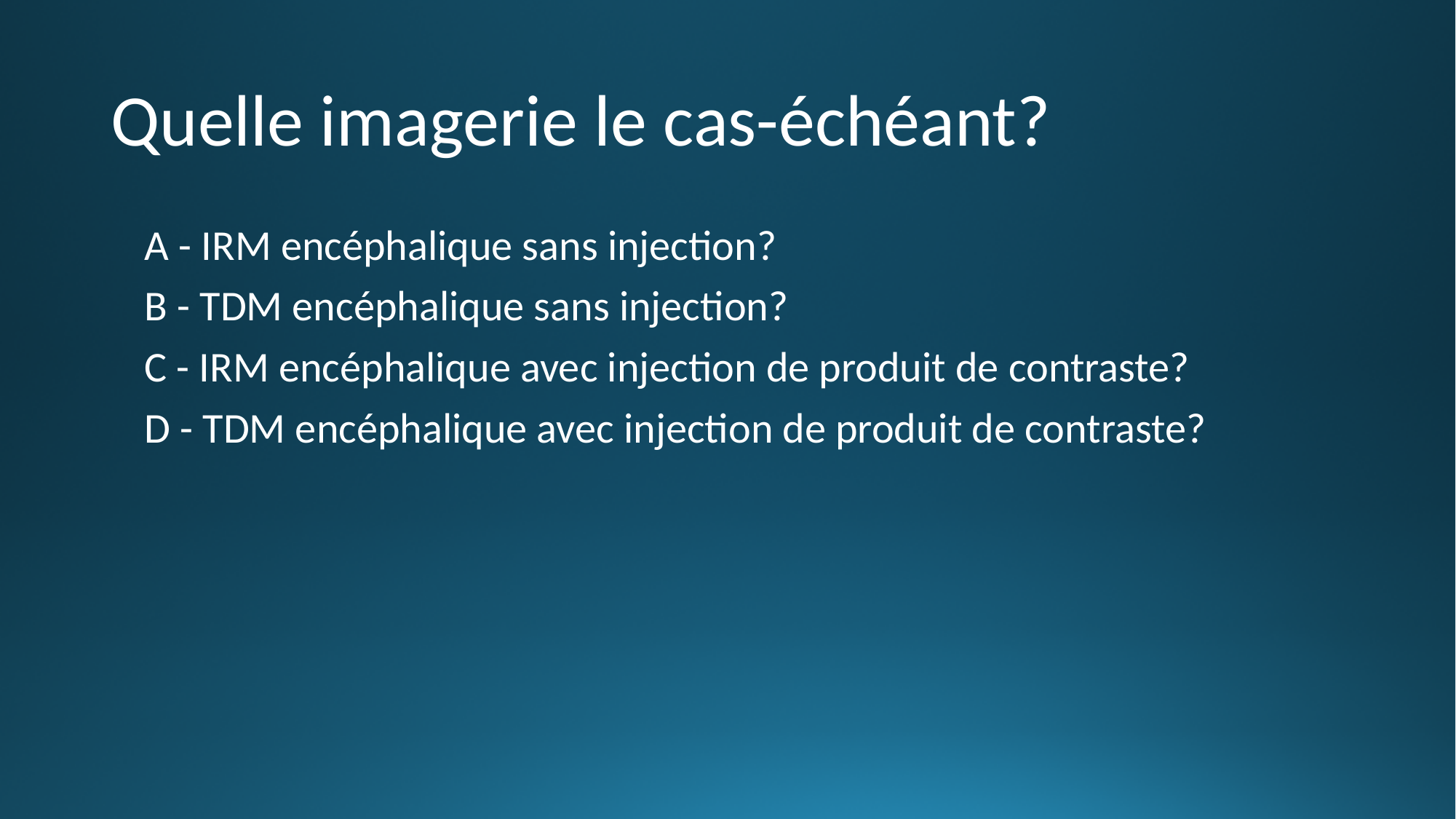

# Quelle imagerie le cas-échéant?
A - IRM encéphalique sans injection?
B - TDM encéphalique sans injection?
C - IRM encéphalique avec injection de produit de contraste?
D - TDM encéphalique avec injection de produit de contraste?